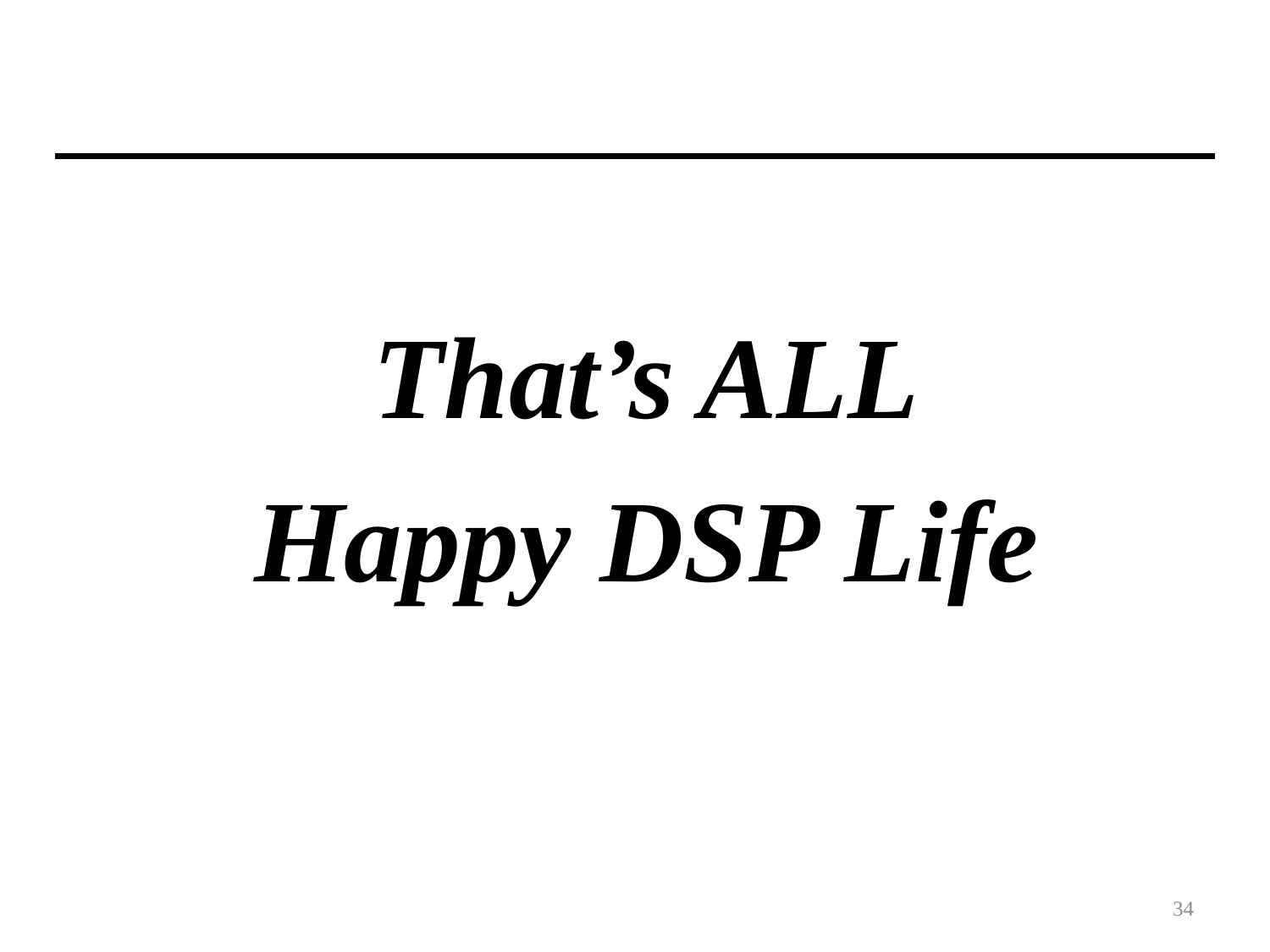

#
That’s ALL
Happy DSP Life
34